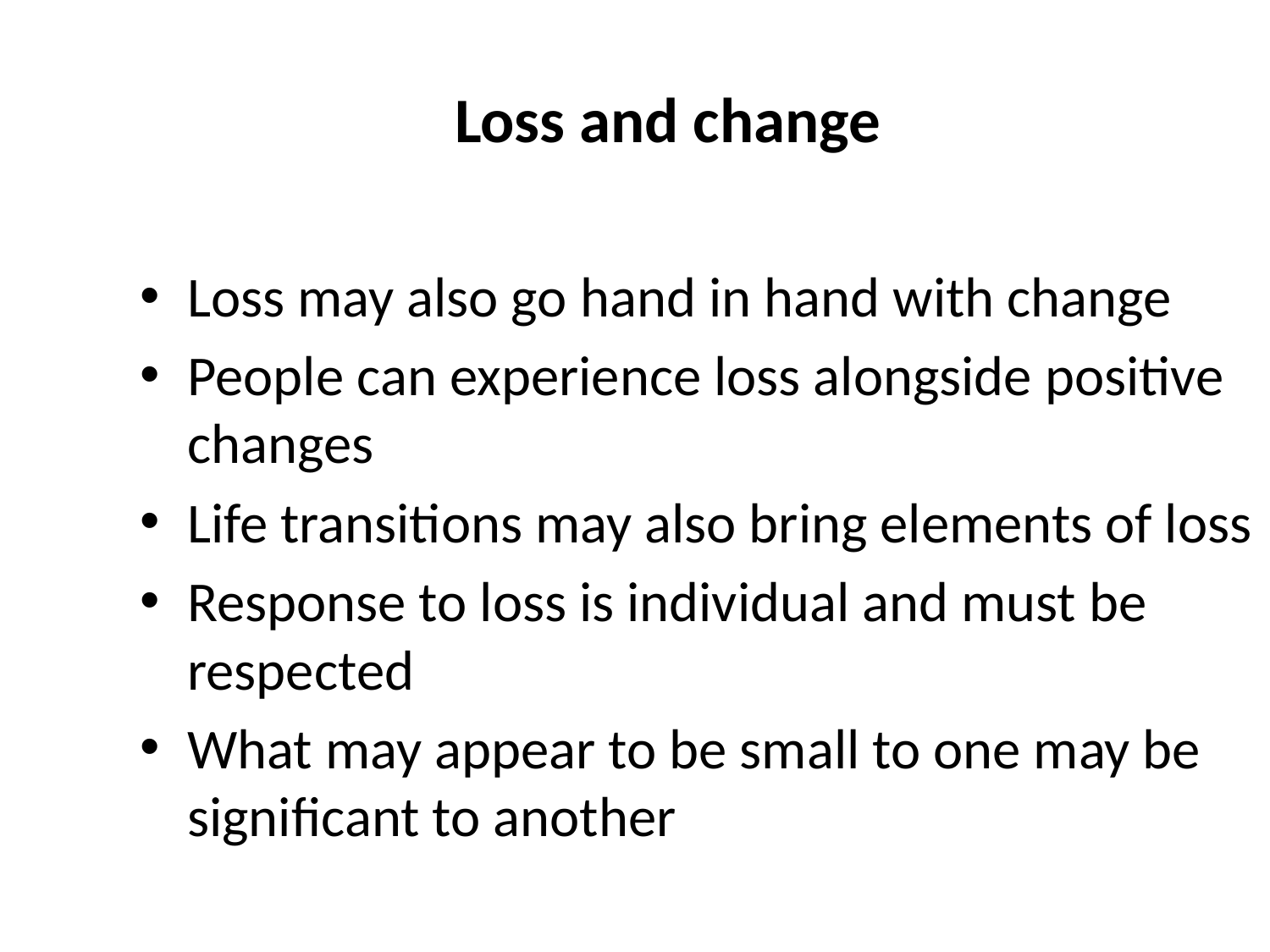

Loss and change
Loss may also go hand in hand with change
People can experience loss alongside positive changes
Life transitions may also bring elements of loss
Response to loss is individual and must be respected
What may appear to be small to one may be significant to another